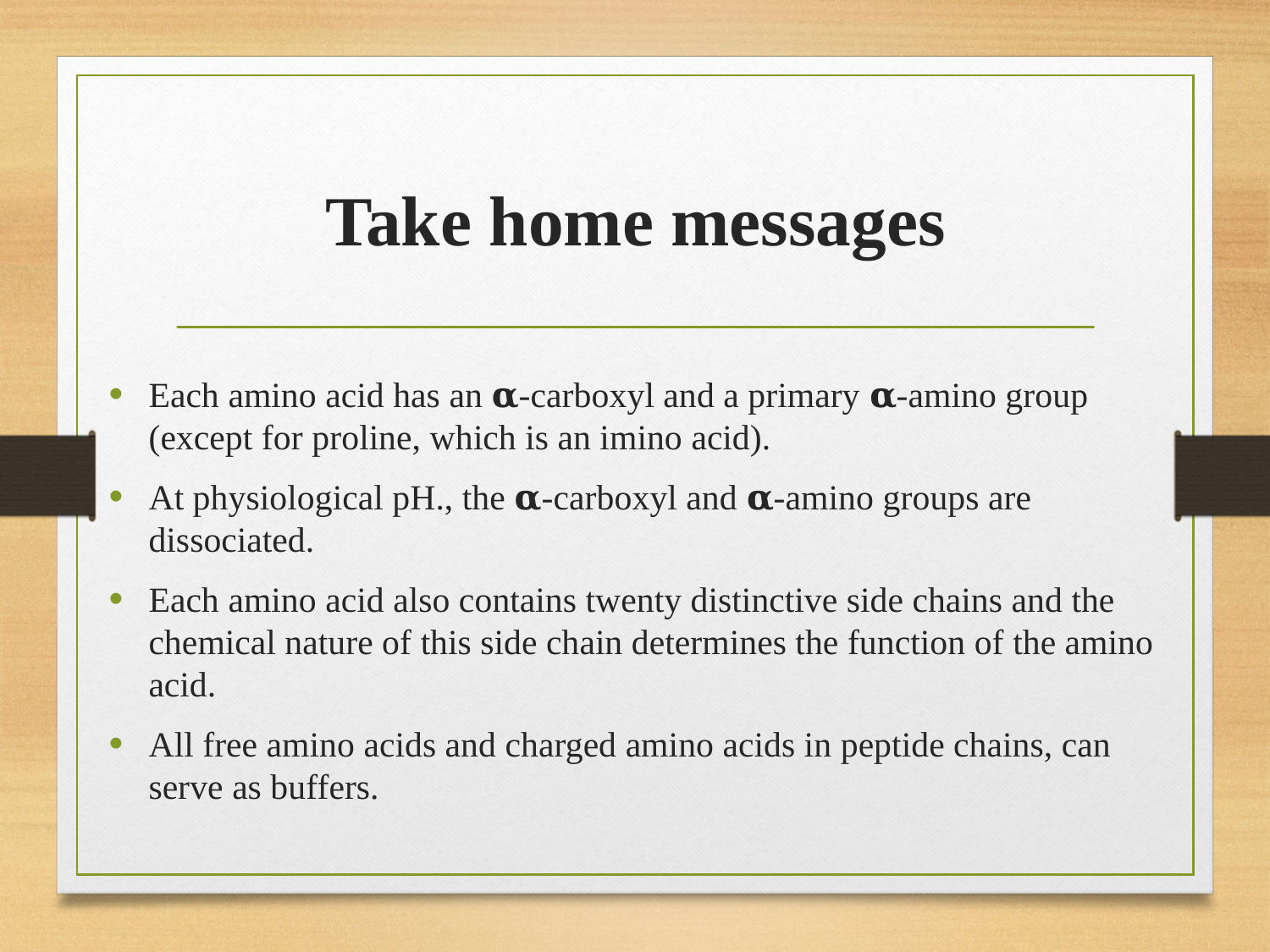

# Take home messages
Each amino acid has an 𝛂-carboxyl and a primary 𝛂-amino group (except for proline, which is an imino acid).
At physiological pH., the 𝛂-carboxyl and 𝛂-amino groups are dissociated.
Each amino acid also contains twenty distinctive side chains and the chemical nature of this side chain determines the function of the amino acid.
All free amino acids and charged amino acids in peptide chains, can serve as buffers.